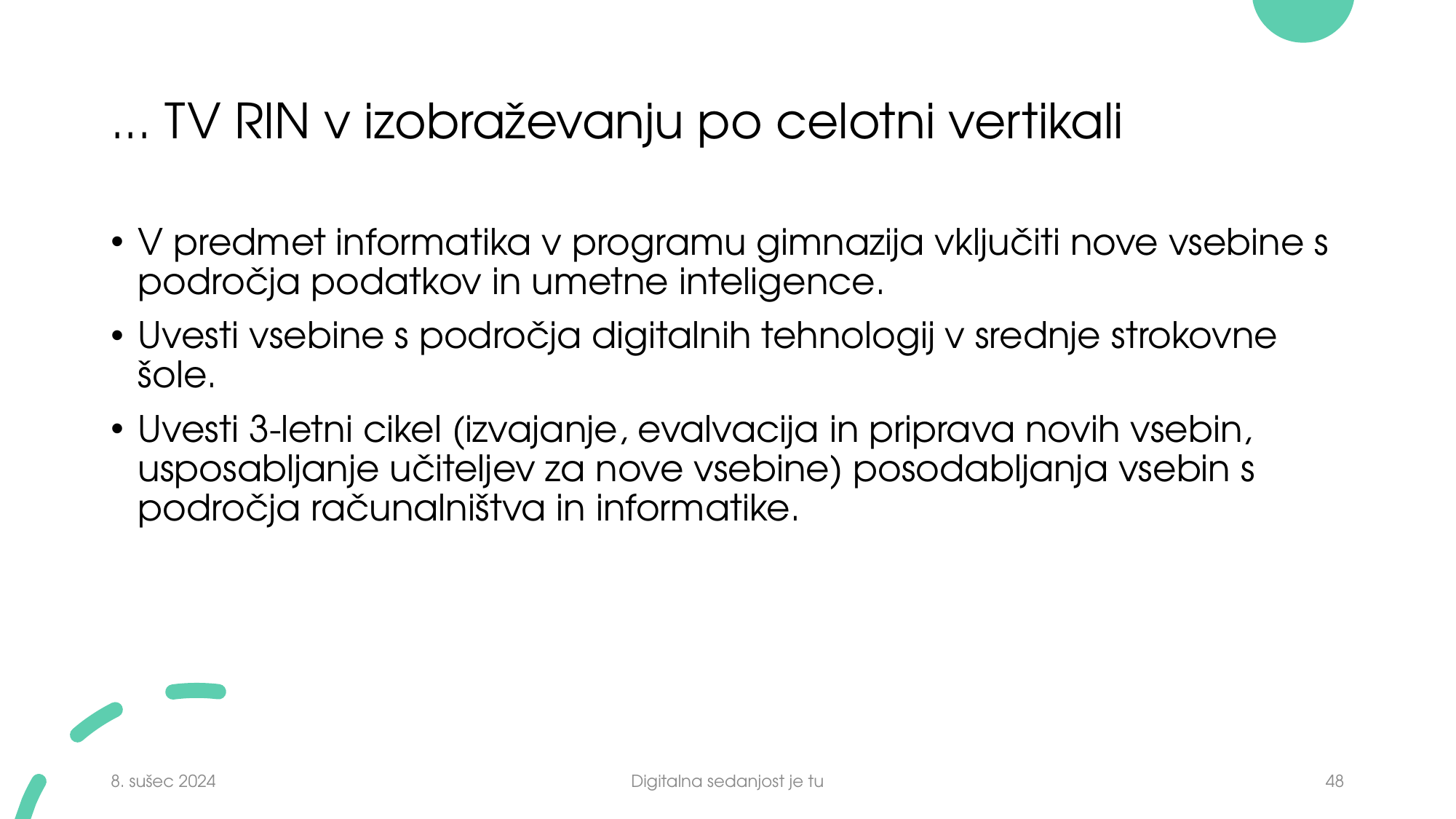

# ... TV RIN v izobraževanju po celotni vertikali
V predmet informatika v programu gimnazija vključiti nove vsebine s področja podatkov in umetne inteligence.
Uvesti vsebine s področja digitalnih tehnologij v srednje strokovne šole.
Uvesti 3-letni cikel (izvajanje, evalvacija in priprava novih vsebin, usposabljanje učiteljev za nove vsebine) posodabljanja vsebin s področja računalništva in informatike.

8. sušec 2024
Digitalna sedanjost je tu
48